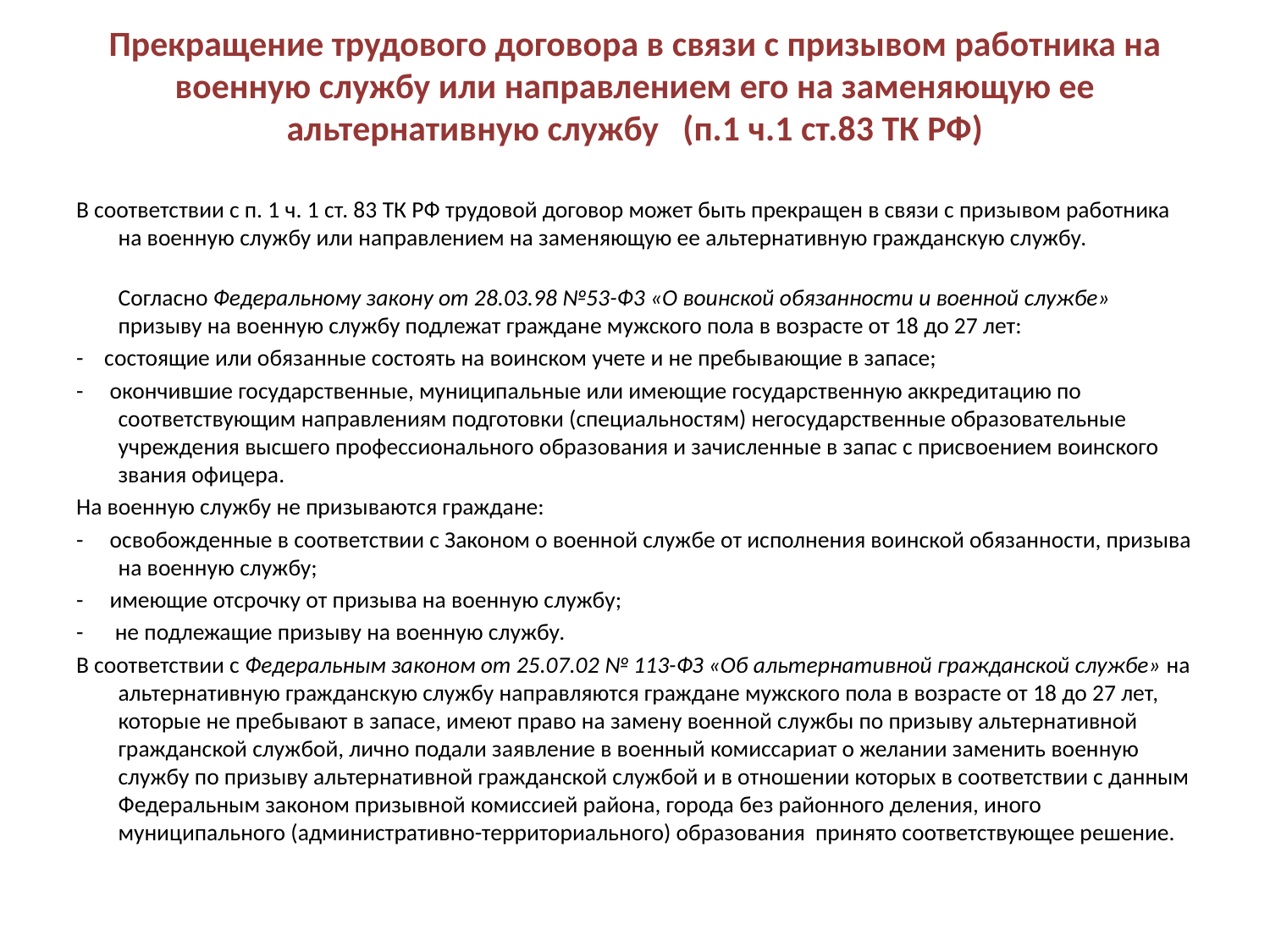

# Прекращение трудового договора в связи с призывом работника на военную службу или направлением его на заменяющую ее альтернативную службу   (п.1 ч.1 ст.83 ТК РФ)

В соответствии с п. 1 ч. 1 ст. 83 ТК РФ трудовой договор может быть прекращен в связи с призывом работника на военную службу или направлением на заменяющую ее альтернативную гражданскую службу.
Согласно Федеральному закону от 28.03.98 №53-Ф3 «О воинской обязанности и военной службе» призыву на военную службу подлежат граждане мужского пола в возрасте от 18 до 27 лет:
-    состоящие или обязанные состоять на воинском учете и не пребывающие в запасе;
-     окончившие государственные, муниципальные или имеющие государственную аккредитацию по соответствующим направлениям подготовки (специальностям) негосударственные образовательные учреждения высшего профессионального образования и зачисленные в запас с присвоением воинского звания офицера.
На военную службу не призываются граждане:
-     освобожденные в соответствии с Законом о военной службе от исполнения воинской обязанности, призыва на военную службу;
-     имеющие отсрочку от призыва на военную службу;
-      не подлежащие призыву на военную службу.
В соответствии с Федеральным законом от 25.07.02 № 113-ФЗ «Об альтернативной гражданской службе» на альтернативную гражданскую службу направляются граждане мужского пола в возрасте от 18 до 27 лет, которые не пребывают в запасе, имеют право на замену военной службы по призыву альтернативной гражданской службой, лично подали заявление в военный комиссариат о желании заменить военную службу по призыву альтернативной гражданской службой и в отношении которых в соответствии с данным Федеральным законом призывной комиссией района, города без районного деления, иного муниципального (административно-территориального) образования  принято соответствующее решение.